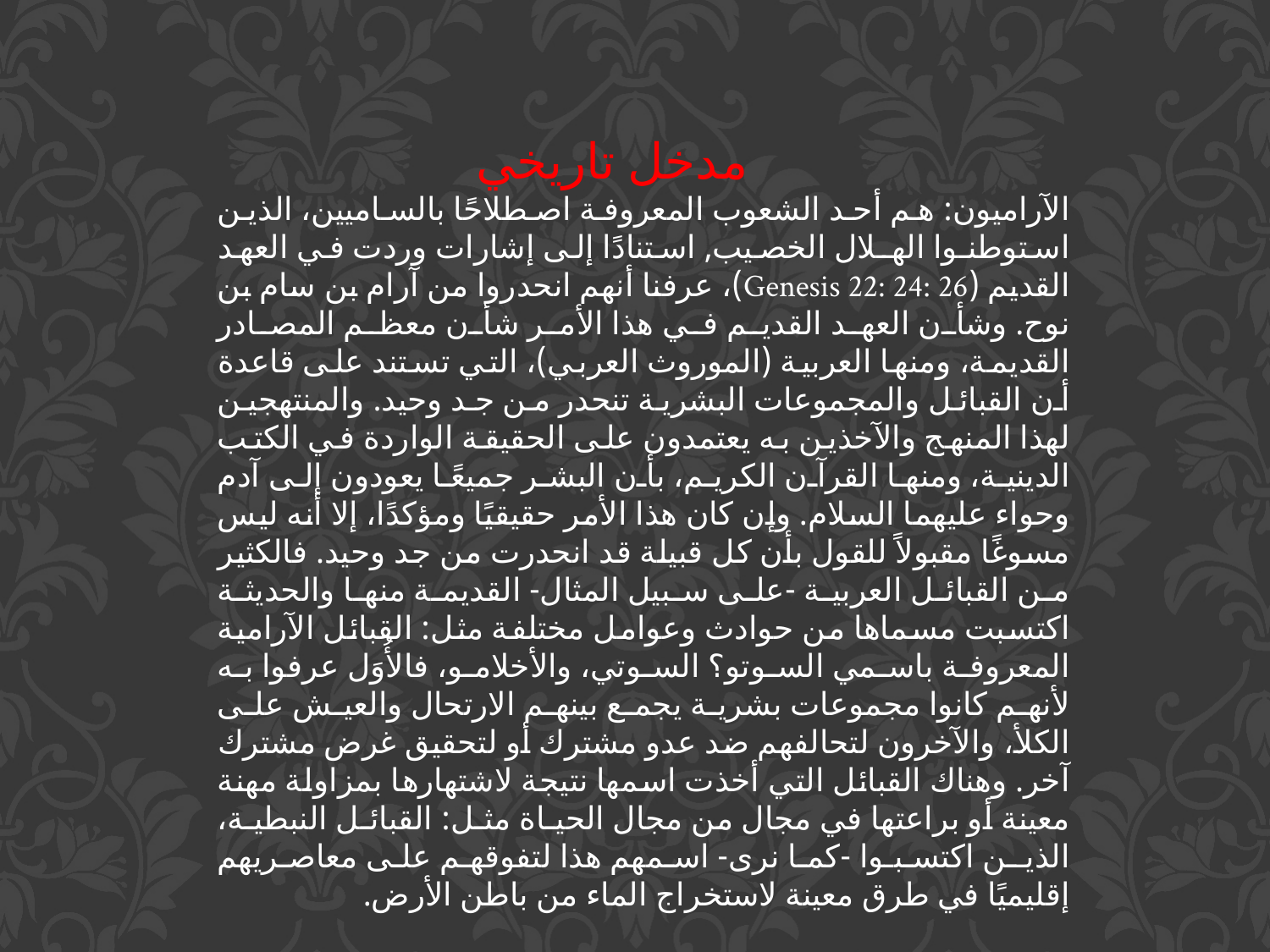

مدخل تاريخي
الآراميون: هم أحد الشعوب المعروفة اصطلاحًا بالساميين، الذين استوطنـوا الهـلال الخصيب, استنادًا إلى إشارات وردت في العهد القديم (Genesis 22: 24: 26)، عرفنا أنهم انحدروا من آرام بن سام بن نوح. وشأن العهد القديم في هذا الأمر شأن معظم المصادر القديمة، ومنها العربية (الموروث العربي)، التي تستند على قاعدة أن القبائل والمجموعات البشرية تنحدر من جد وحيد. والمنتهجين لهذا المنهج والآخذين به يعتمدون على الحقيقة الواردة في الكتب الدينية، ومنها القرآن الكريم، بأن البشر جميعًا يعودون إلى آدم وحواء عليهما السلام. وإن كان هذا الأمر حقيقيًا ومؤكدًا، إلا أنه ليس مسوغًا مقبولاً للقول بأن كل قبيلة قد انحدرت من جد وحيد. فالكثير من القبائل العربية -على سبيل المثال- القديمة منها والحديثة اكتسبت مسماها من حوادث وعوامل مختلفة مثل: القبائل الآرامية المعروفة باسمي السوتو؟ السوتي، والأخلامو، فالأُوَل عرفوا به لأنهم كانوا مجموعات بشرية يجمع بينهم الارتحال والعيش على الكلأ، والآخرون لتحالفهم ضد عدو مشترك أو لتحقيق غرض مشترك آخر. وهناك القبائل التي أخذت اسمها نتيجة لاشتهارها بمزاولة مهنة معينة أو براعتها في مجال من مجال الحيـاة مثـل: القبائـل النبطيـة، الذيـن اكتسبـوا -كما نرى- اسمهم هذا لتفوقهم على معاصريهم إقليميًا في طرق معينة لاستخراج الماء من باطن الأرض.